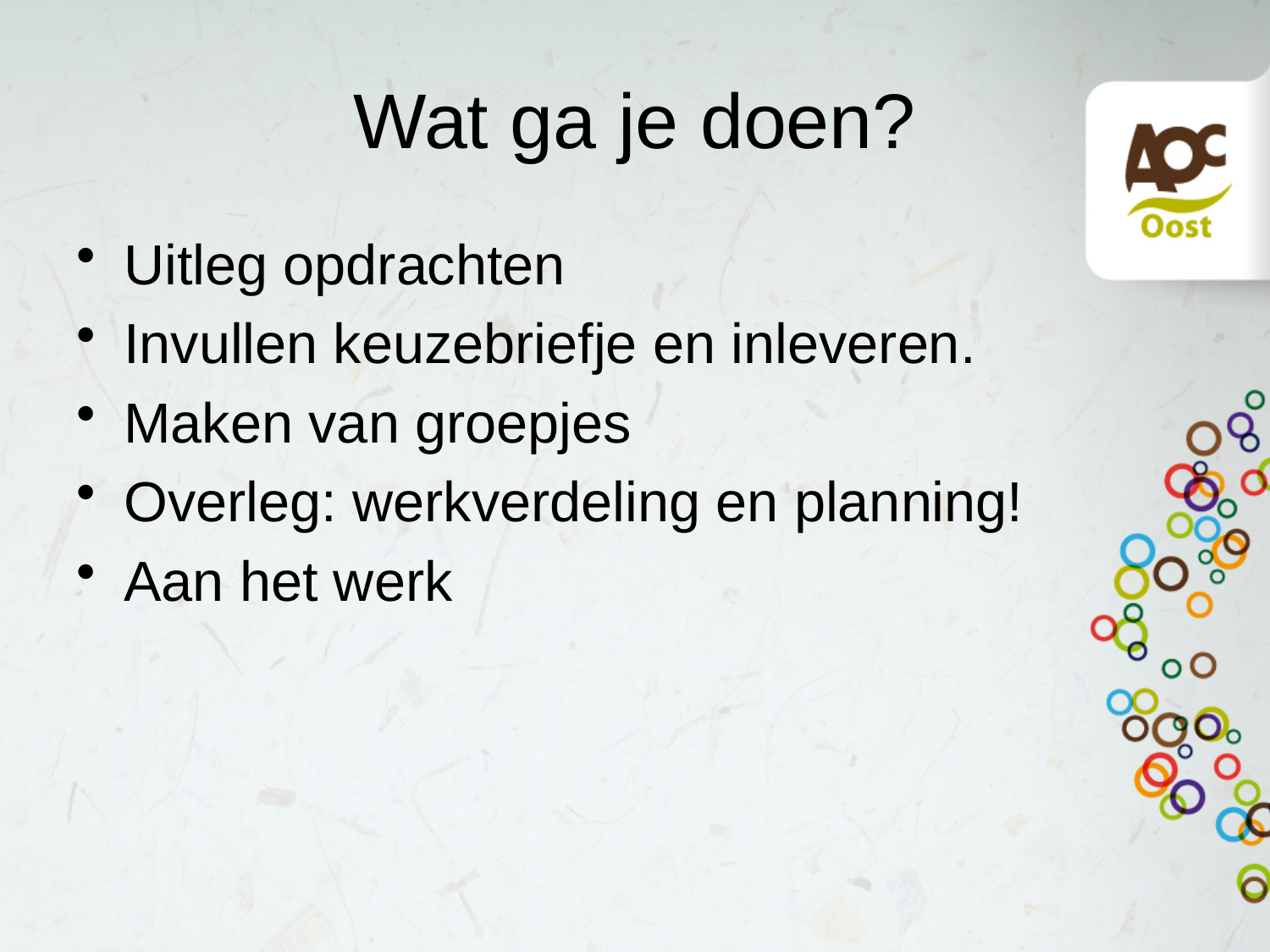

# Wat ga je doen?
Uitleg opdrachten
Invullen keuzebriefje en inleveren.
Maken van groepjes
Overleg: werkverdeling en planning!
Aan het werk